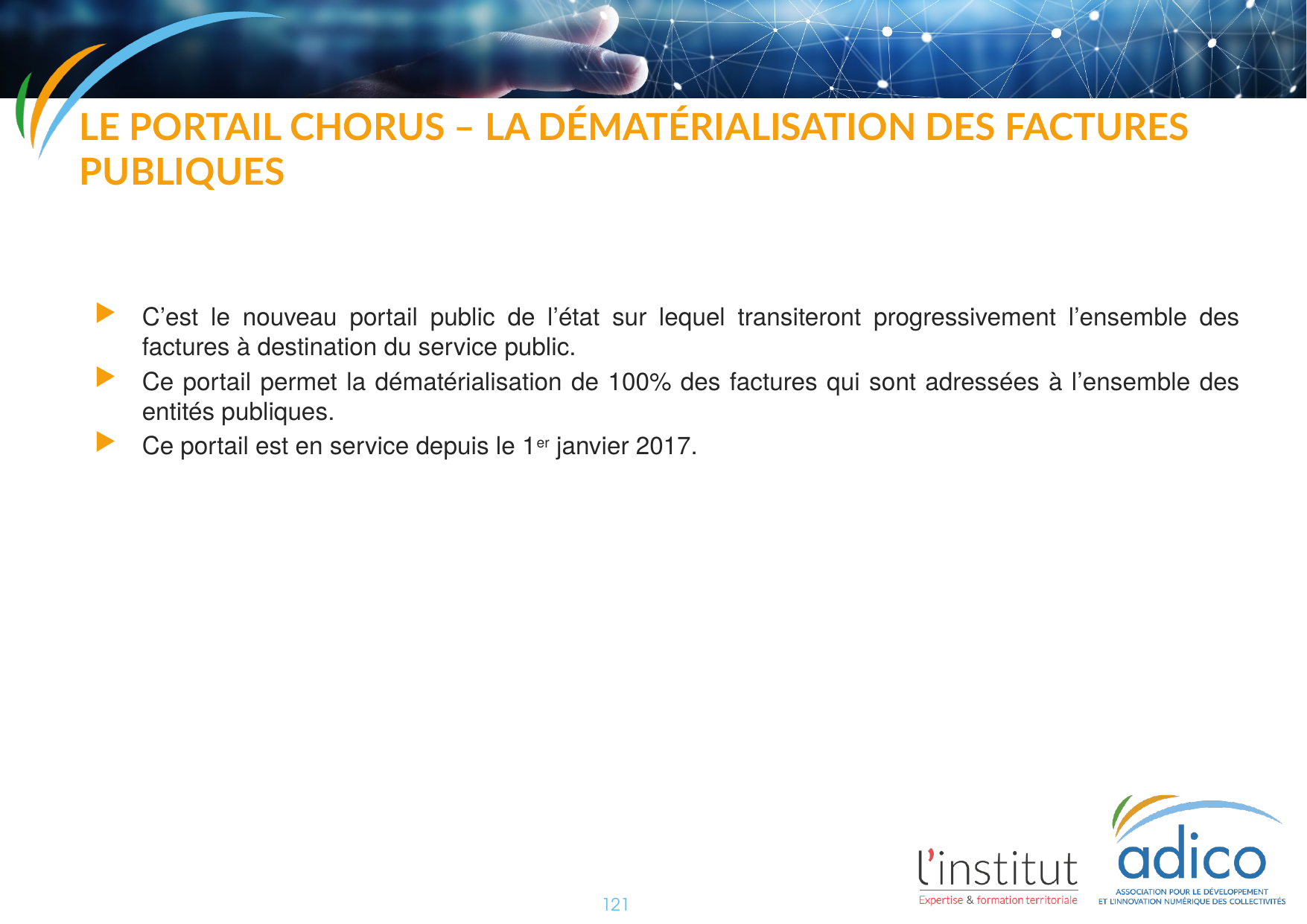

# Le portail chorus – la dématérialisation des factures publiques
C’est le nouveau portail public de l’état sur lequel transiteront progressivement l’ensemble des factures à destination du service public.
Ce portail permet la dématérialisation de 100% des factures qui sont adressées à l’ensemble des entités publiques.
Ce portail est en service depuis le 1er janvier 2017.